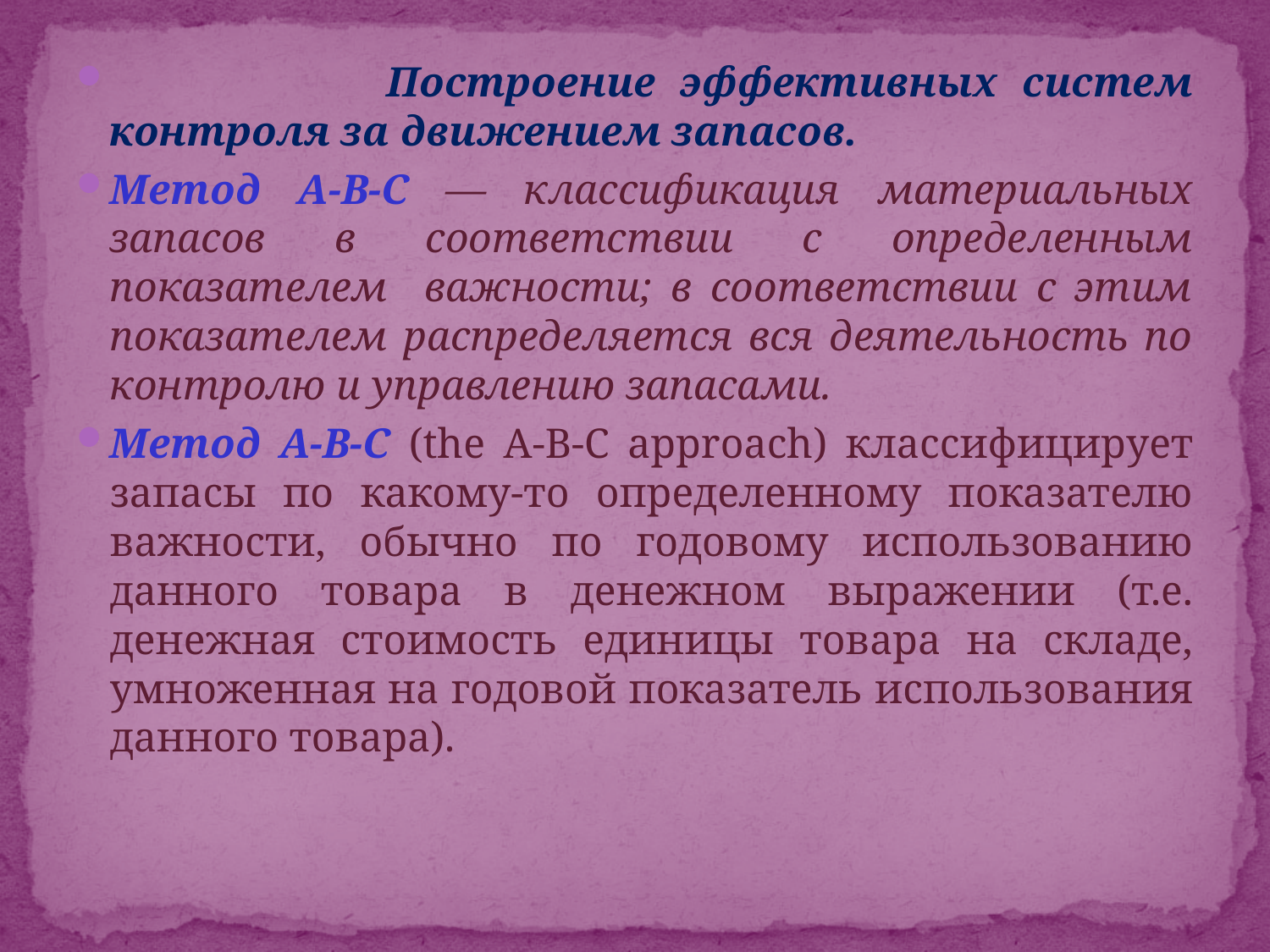

Построение эффективных систем контроля за движением запасов.
Метод А-В-С — классификация материальных запасов в соответствии с определенным показателем  важности; в соответствии с этим показателем распределяется вся деятельность по контролю и управлению запасами.
Метод А-В-С (the A-B-C approach) классифицирует запасы по какому-то определенному показателю важности, обычно по годовому использованию данного товара в денежном выражении (т.е. денежная стоимость единицы товара на складе, умноженная на годовой показатель использования данного товара).